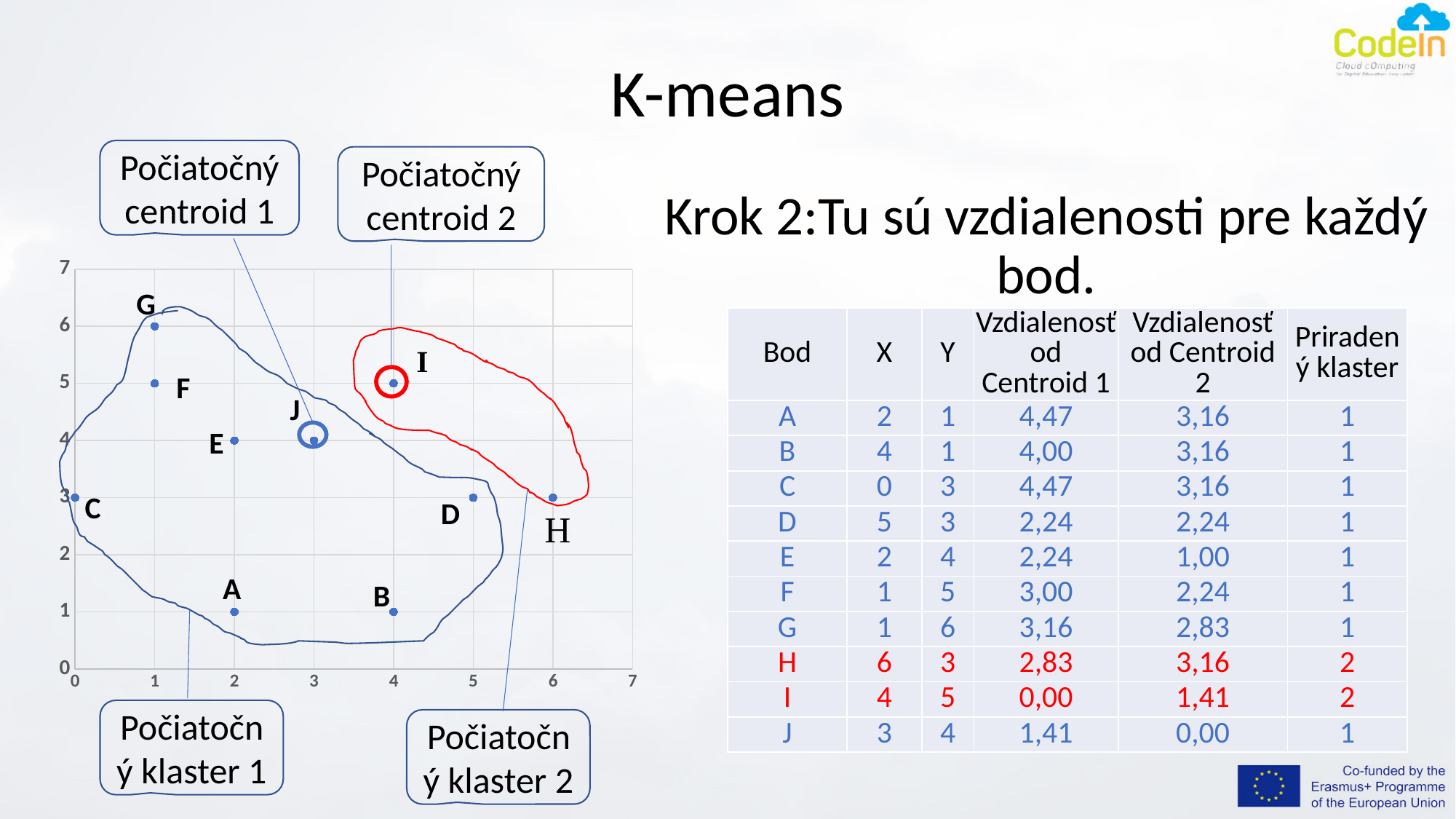

# K-means
Počiatočný centroid 1
Počiatočný centroid 2
Krok 2:Tu sú vzdialenosti pre každý bod.

### Chart

| Category | Y |
|---|---|
G

| Bod | X | Y | Vzdialenosť od Centroid 1 | Vzdialenosť od Centroid 2 | Priradený klaster |
| --- | --- | --- | --- | --- | --- |
| A | 2 | 1 | 4,47 | 3,16 | 1 |
| B | 4 | 1 | 4,00 | 3,16 | 1 |
| C | 0 | 3 | 4,47 | 3,16 | 1 |
| D | 5 | 3 | 2,24 | 2,24 | 1 |
| E | 2 | 4 | 2,24 | 1,00 | 1 |
| F | 1 | 5 | 3,00 | 2,24 | 1 |
| G | 1 | 6 | 3,16 | 2,83 | 1 |
| H | 6 | 3 | 2,83 | 3,16 | 2 |
| I | 4 | 5 | 0,00 | 1,41 | 2 |
| J | 3 | 4 | 1,41 | 0,00 | 1 |

F

J
E

C
D
A
B
Počiatočný klaster 1
Počiatočný klaster 2